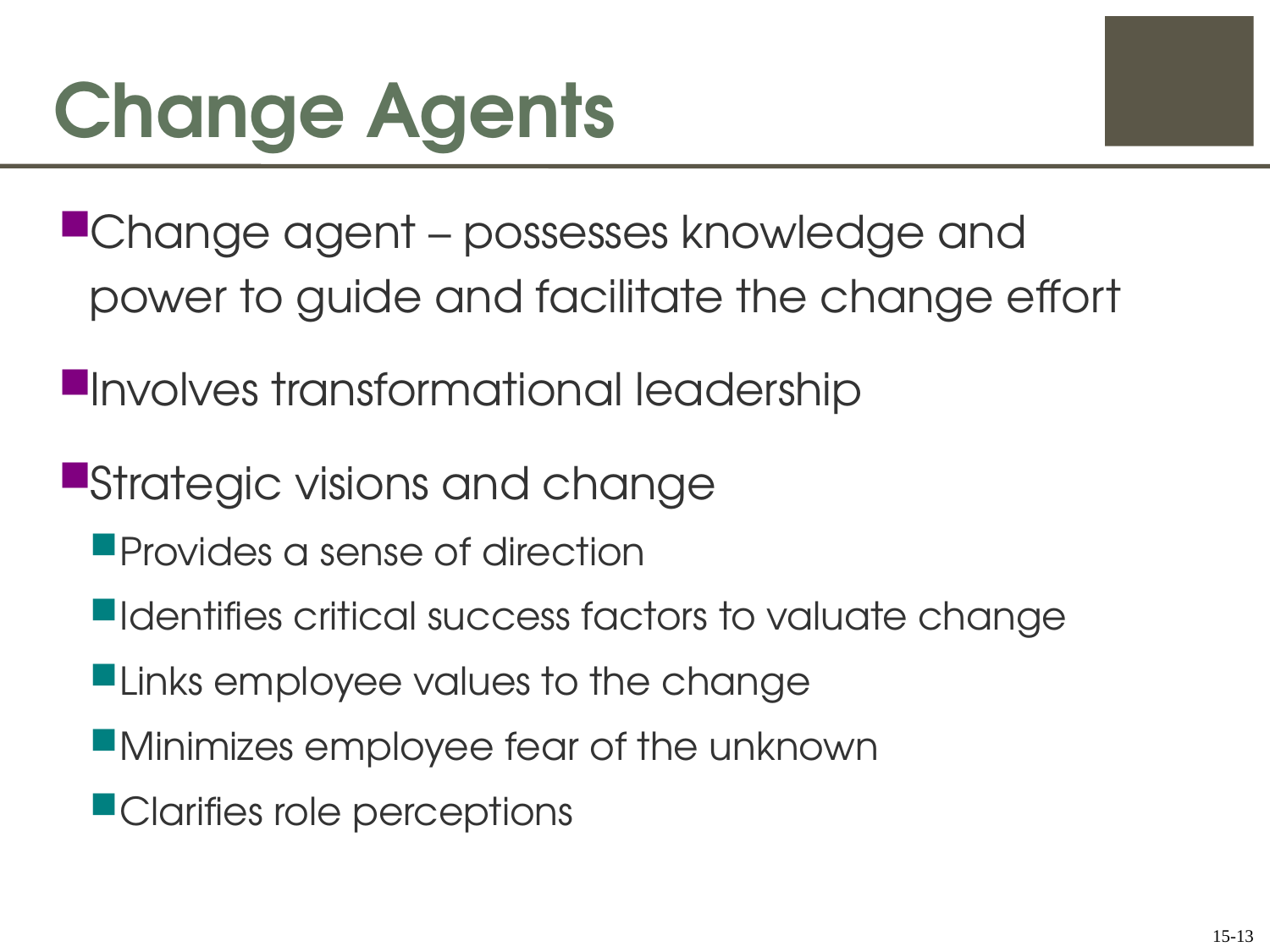

# Change Agents
Change agent – possesses knowledge and power to guide and facilitate the change effort
Involves transformational leadership
Strategic visions and change
Provides a sense of direction
Identifies critical success factors to valuate change
Links employee values to the change
Minimizes employee fear of the unknown
Clarifies role perceptions